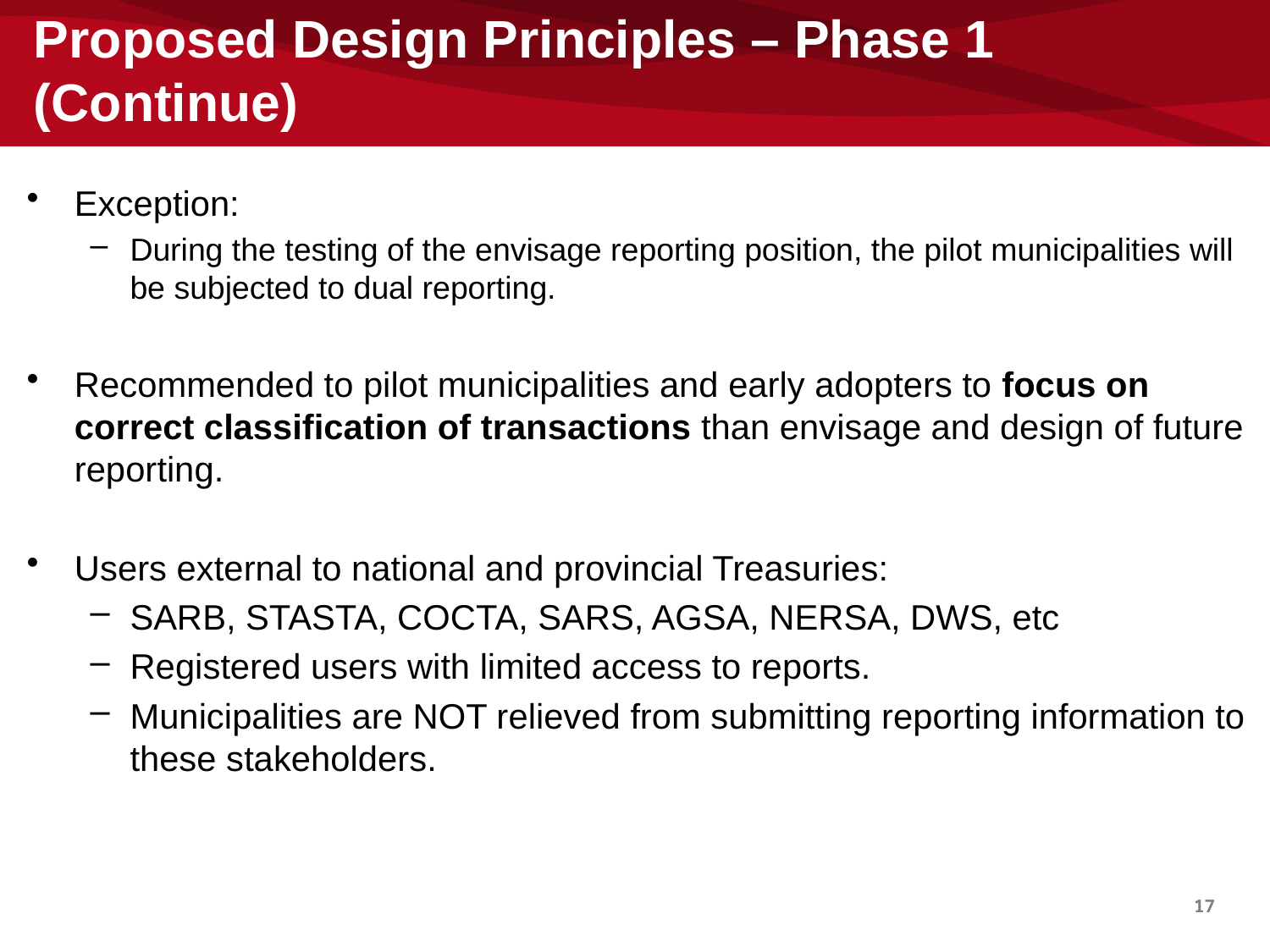

# Proposed Design Principles – Phase 1  (Continue)
Exception:
During the testing of the envisage reporting position, the pilot municipalities will be subjected to dual reporting.

Recommended to pilot municipalities and early adopters to focus on correct classification of transactions than envisage and design of future reporting.

Users external to national and provincial Treasuries:
SARB, STASTA, COCTA, SARS, AGSA, NERSA, DWS, etc
Registered users with limited access to reports.
Municipalities are NOT relieved from submitting reporting information to these stakeholders.

17